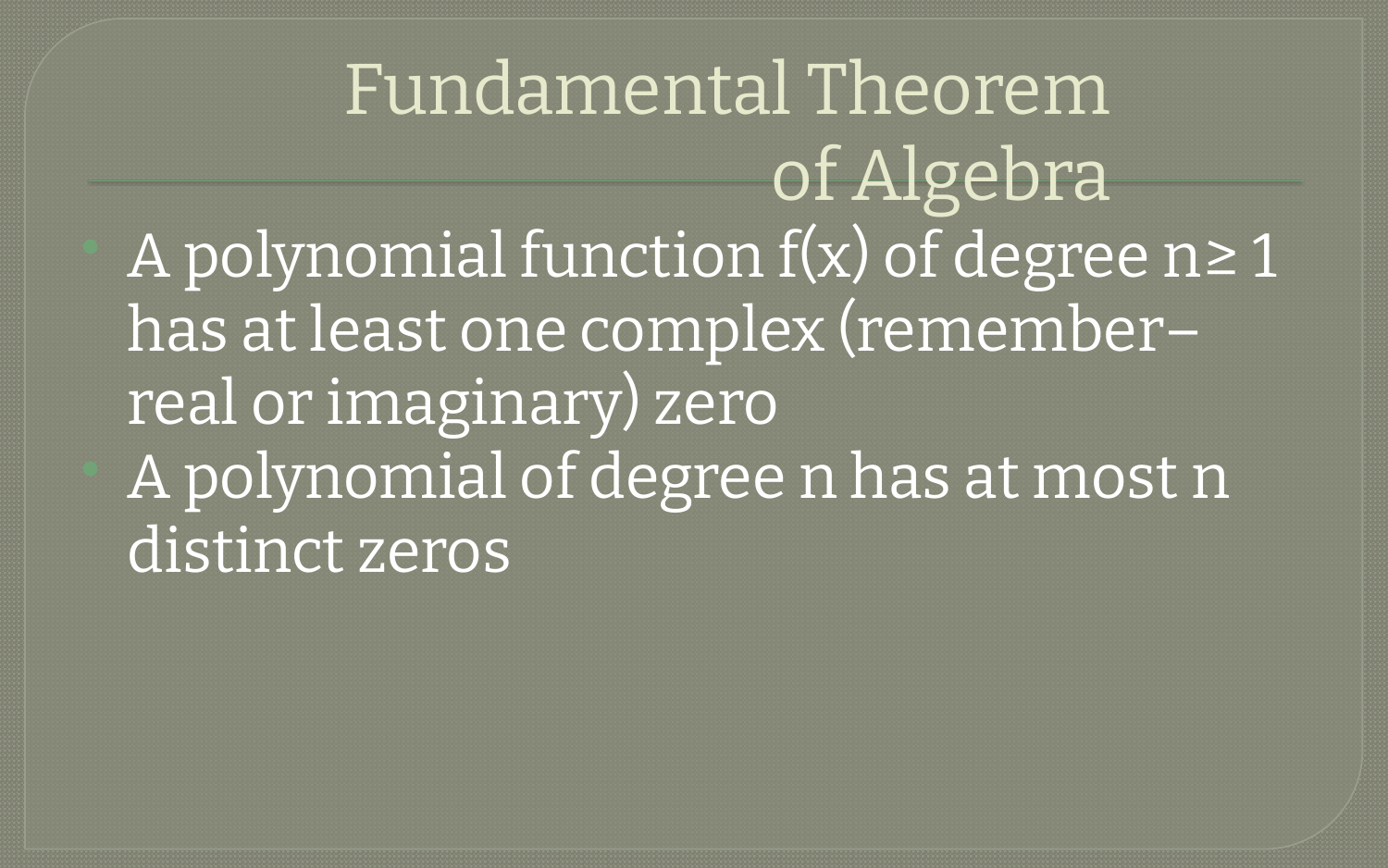

# Fundamental Theorem of Algebra
A polynomial function f(x) of degree n≥ 1 has at least one complex (remember– real or imaginary) zero
A polynomial of degree n has at most n distinct zeros